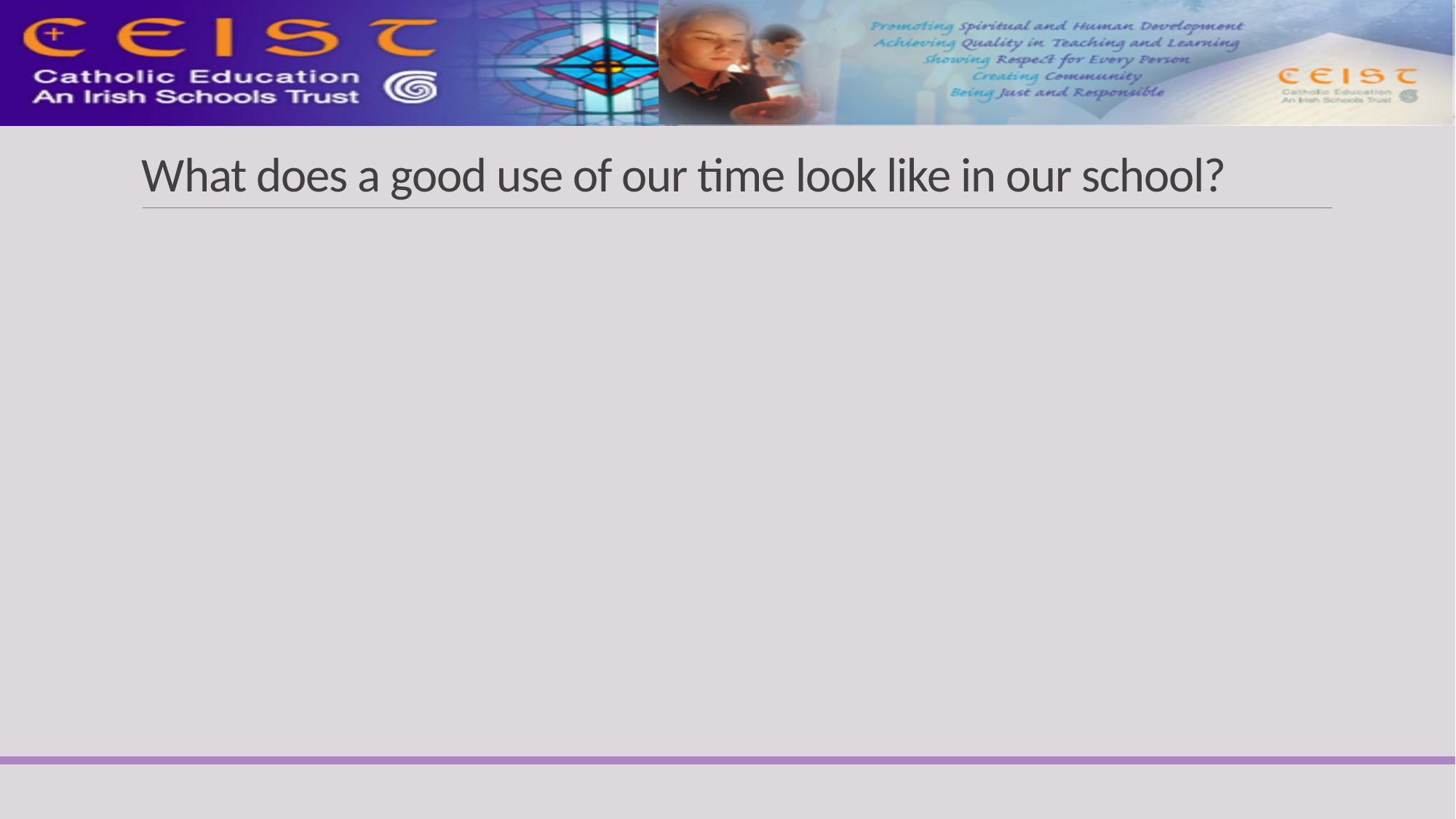

# What does a good use of our time look like in our school?